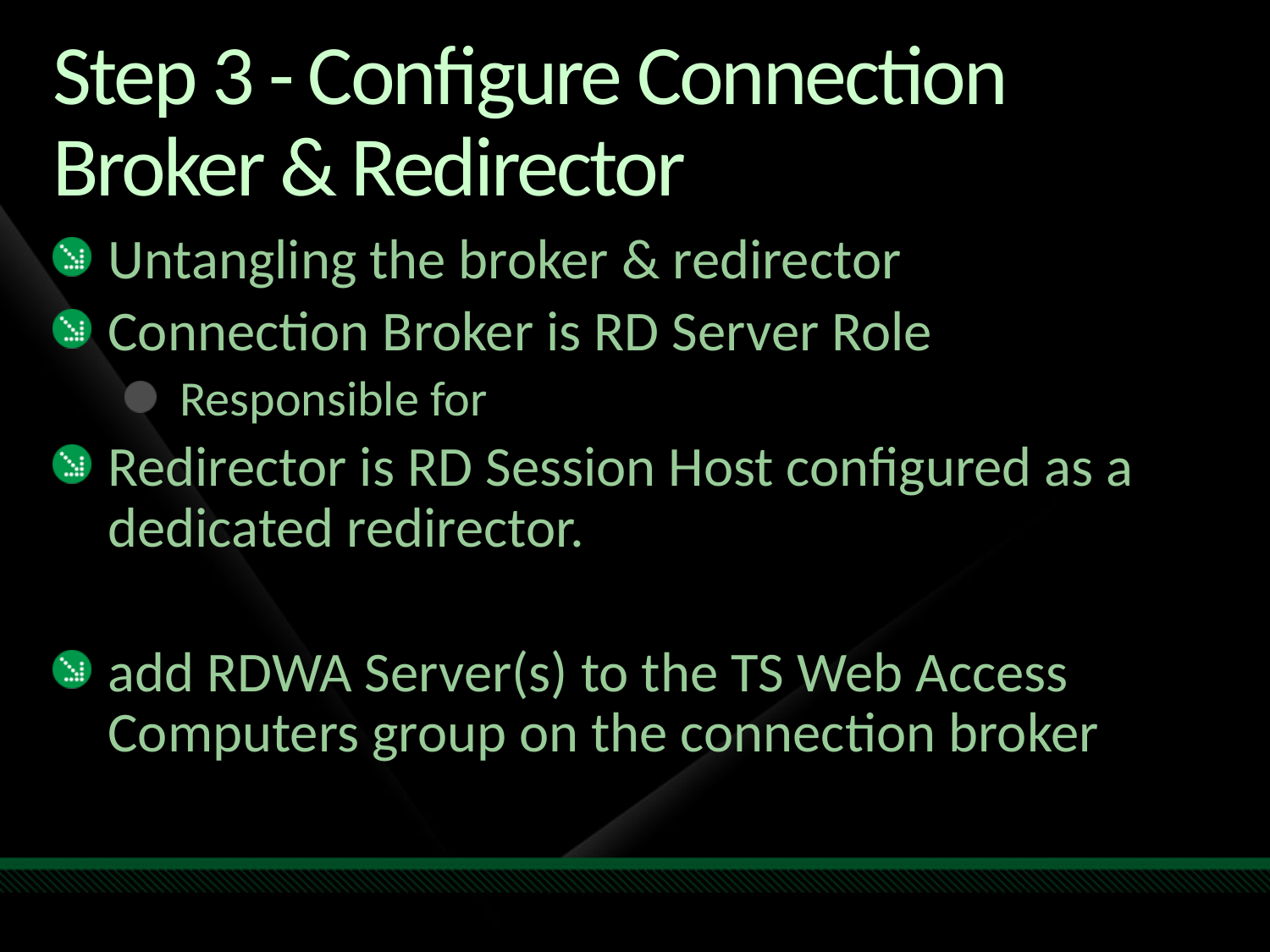

# Step 3 - Configure Connection Broker & Redirector
Untangling the broker & redirector
Connection Broker is RD Server Role
Responsible for
Redirector is RD Session Host configured as a dedicated redirector.

add RDWA Server(s) to the TS Web Access Computers group on the connection broker